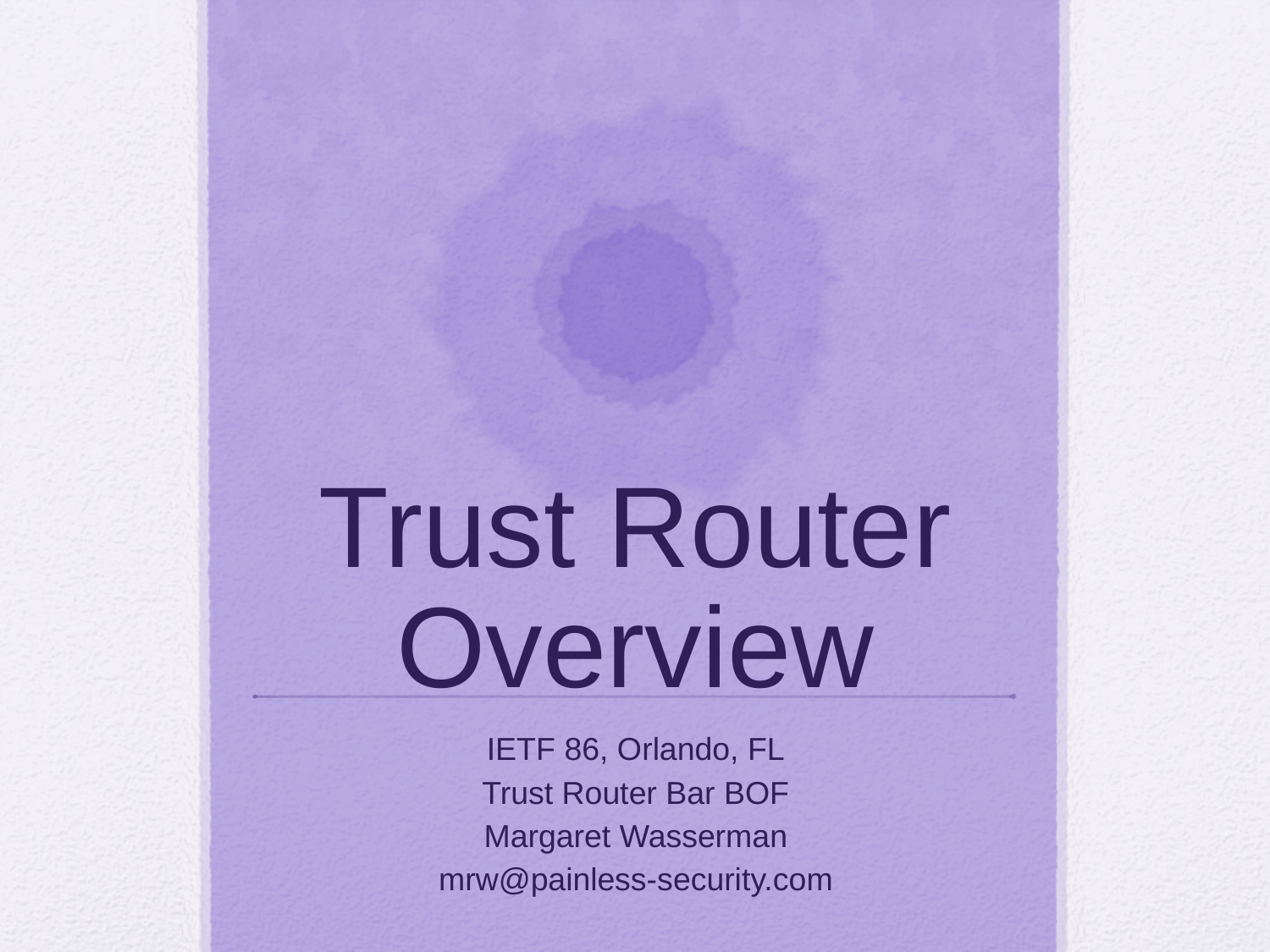

# Trust Router Overview
IETF 86, Orlando, FL
Trust Router Bar BOF
Margaret Wasserman
mrw@painless-security.com